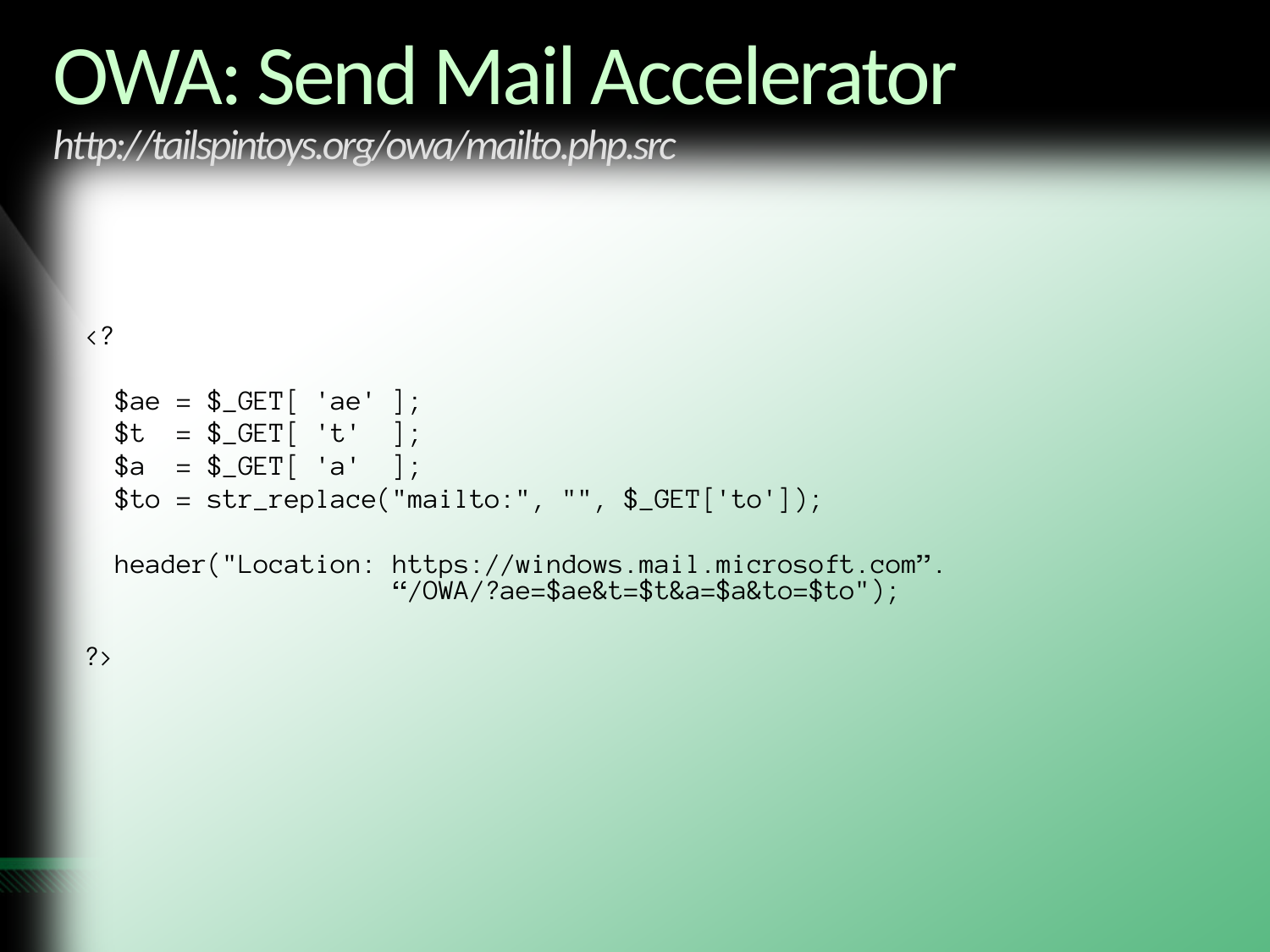

# OWA: Send Mail Accelerator http://tailspintoys.org/owa/mailto.php.src

<?

  $ae = $_GET[ 'ae' ];
  $t  = $_GET[ 't'  ];
  $a  = $_GET[ 'a'  ];
  $to = str_replace("mailto:", "", $_GET['to']);

  header("Location: https://windows.mail.microsoft.com”.
                    “/OWA/?ae=$ae&t=$t&a=$a&to=$to");

?>